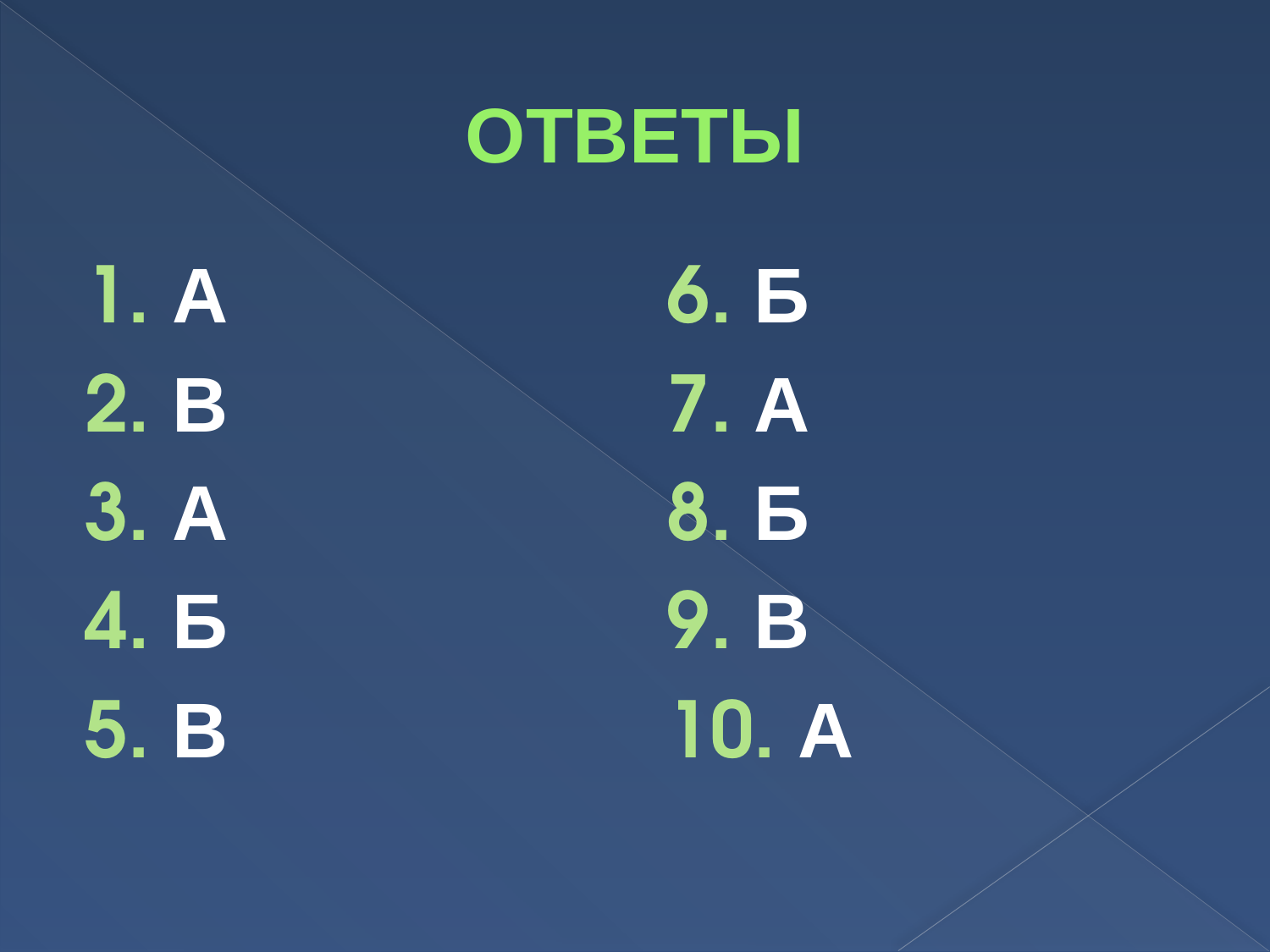

# ОТВЕТЫ
1. А
2. В
3. А
4. Б
5. В

6. Б
7. А
8. Б
9. В
10. А